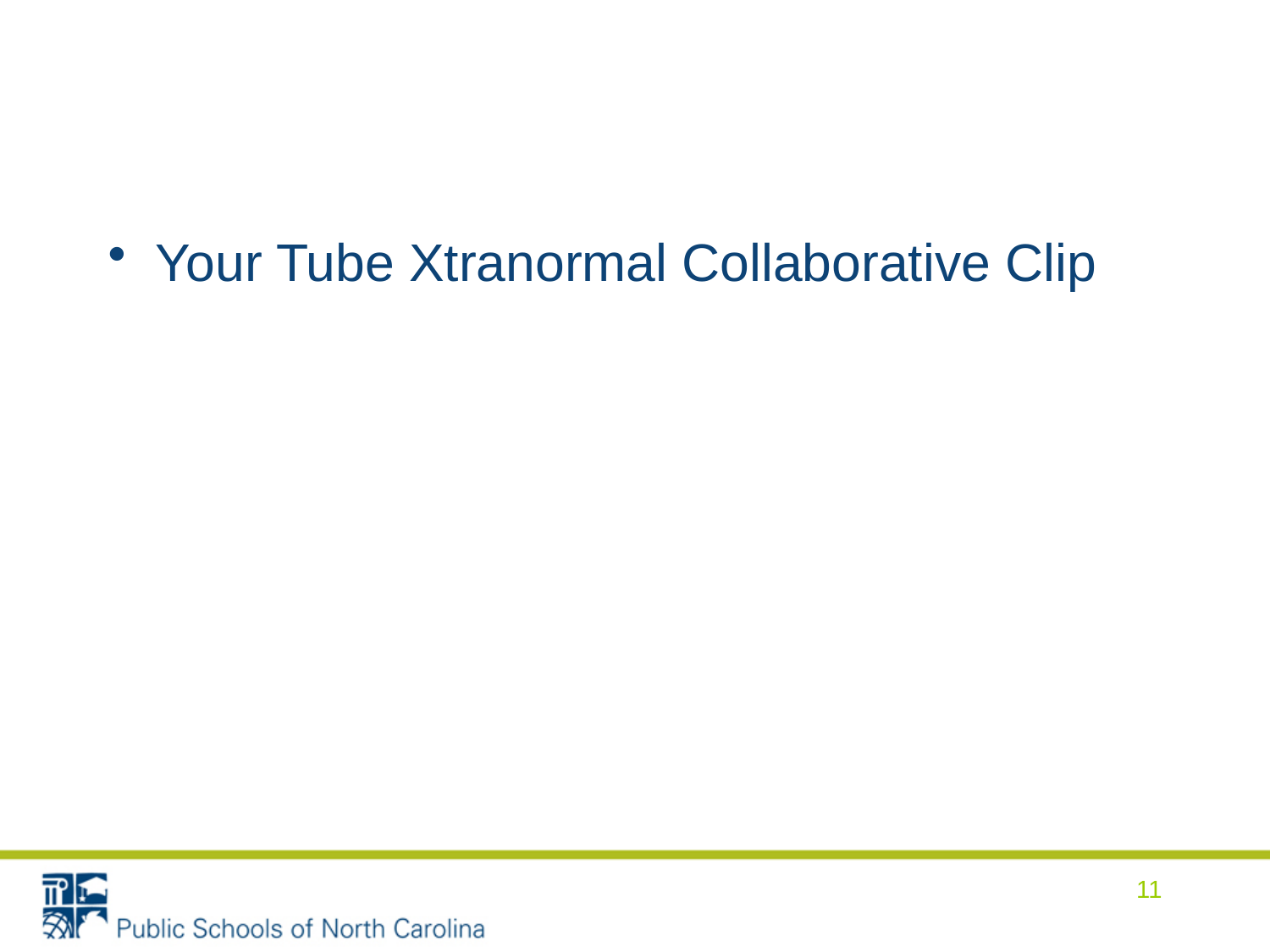

#
Your Tube Xtranormal Collaborative Clip
11